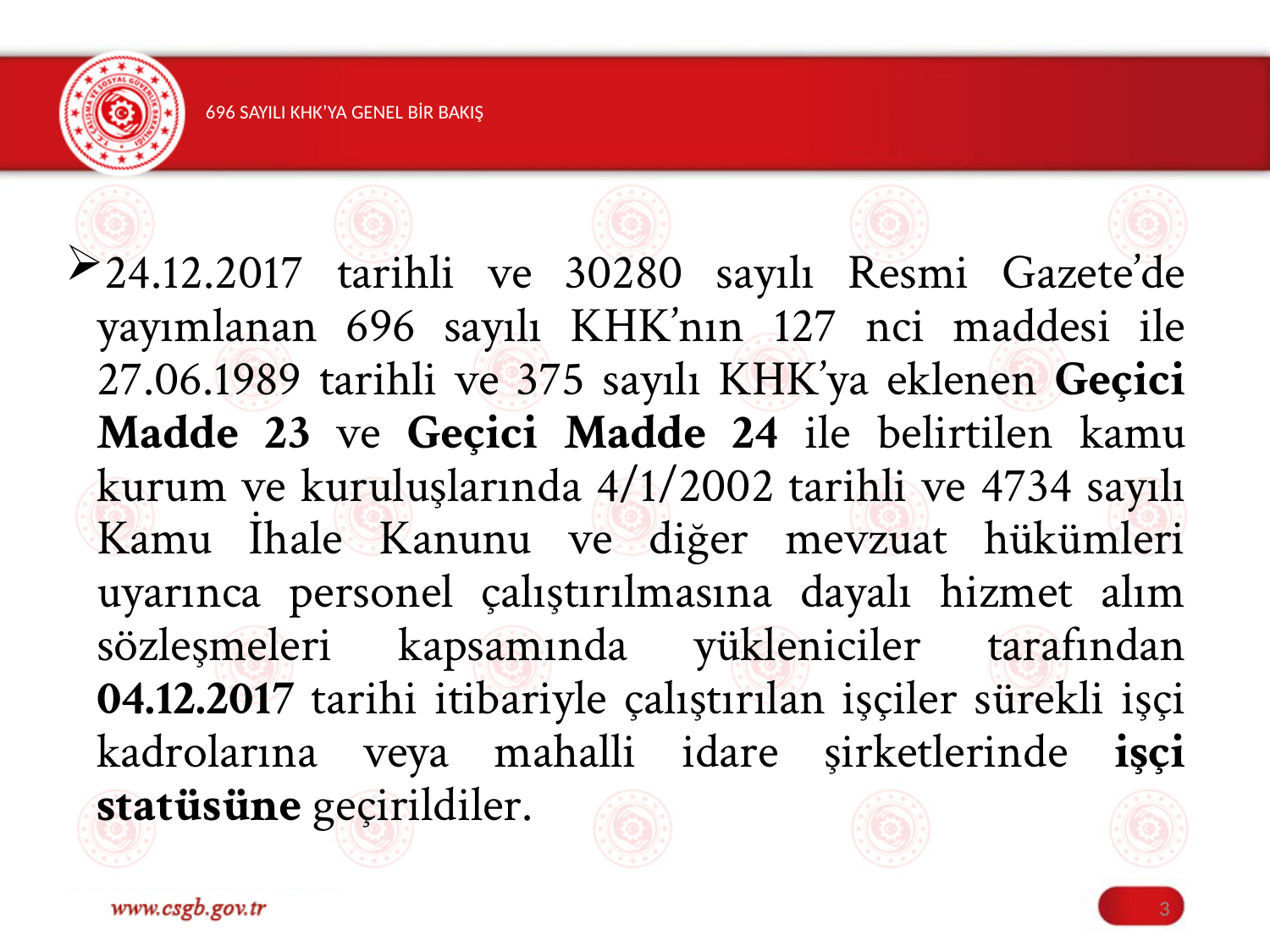

# 696 SAYILI KHK’YA GENEL BİR BAKIŞ

24.12.2017 tarihli ve 30280 sayılı Resmi Gazete’de yayımlanan 696 sayılı KHK’nın 127 nci maddesi ile 27.06.1989 tarihli ve 375 sayılı KHK’ya eklenen Geçici Madde 23 ve Geçici Madde 24 ile belirtilen kamu kurum ve kuruluşlarında 4/1/2002 tarihli ve 4734 sayılı Kamu İhale Kanunu ve diğer mevzuat hükümleri uyarınca personel çalıştırılmasına dayalı hizmet alım sözleşmeleri kapsamında yükleniciler tarafından 04.12.2017 tarihi itibariyle çalıştırılan işçiler sürekli işçi kadrolarına veya mahalli idare şirketlerinde işçi statüsüne geçirildiler.

3